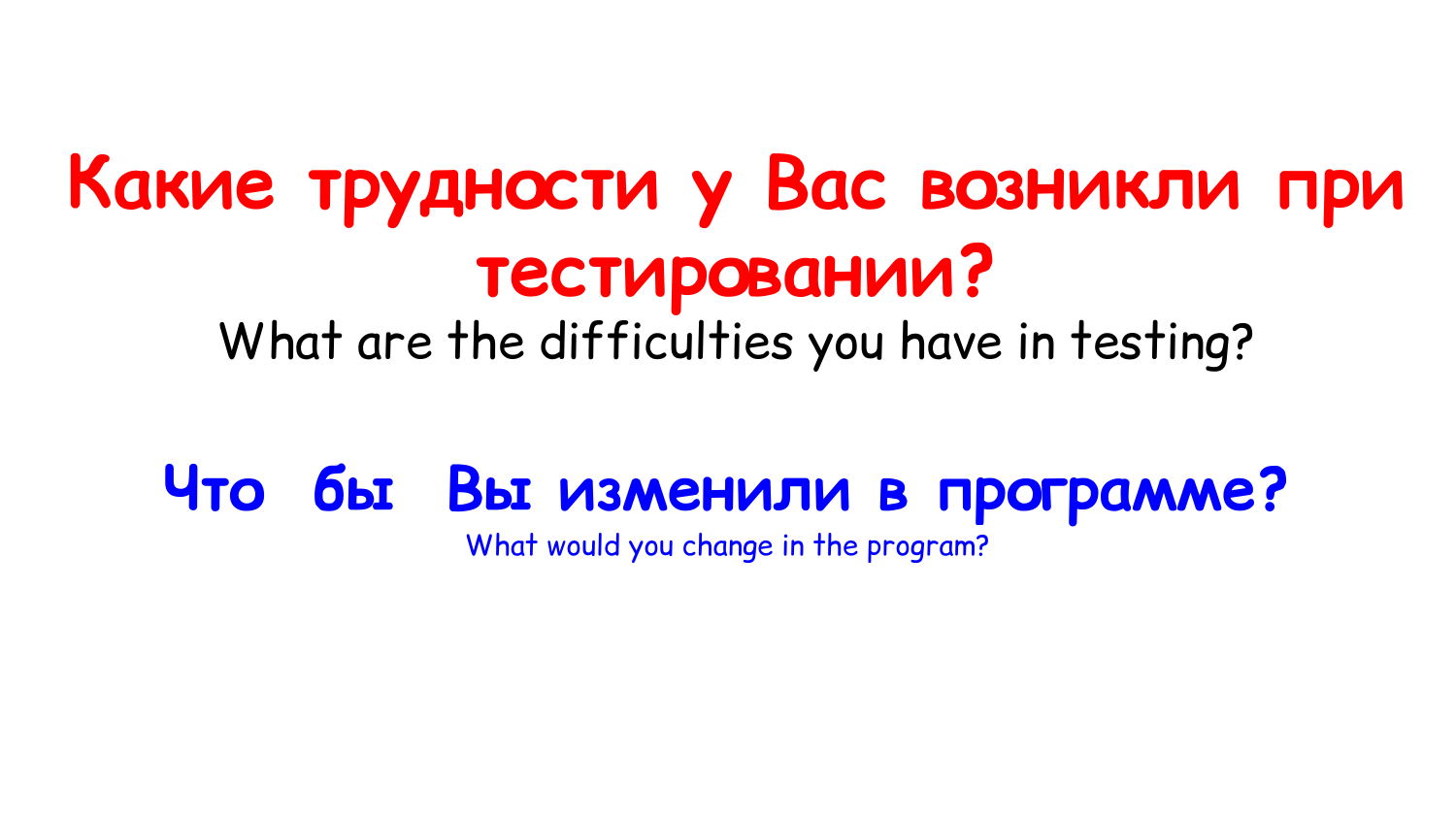

Какие трудности у Вас возникли при тестировании?
What are the difficulties you have in testing?
Что  бы  Вы изменили в программе?
What would you change in the program?